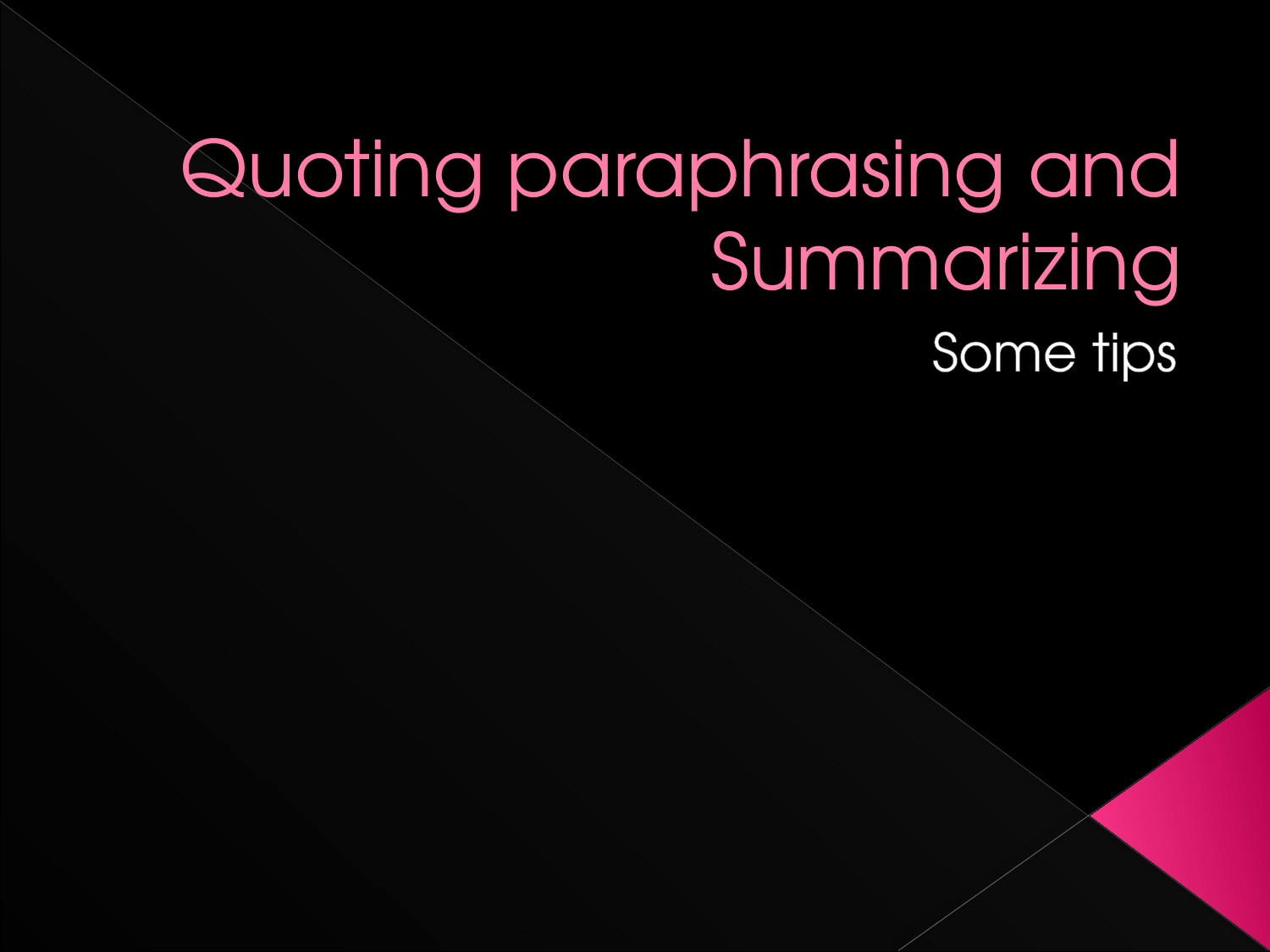

# Quoting paraphrasing and Summarizing
Some tips